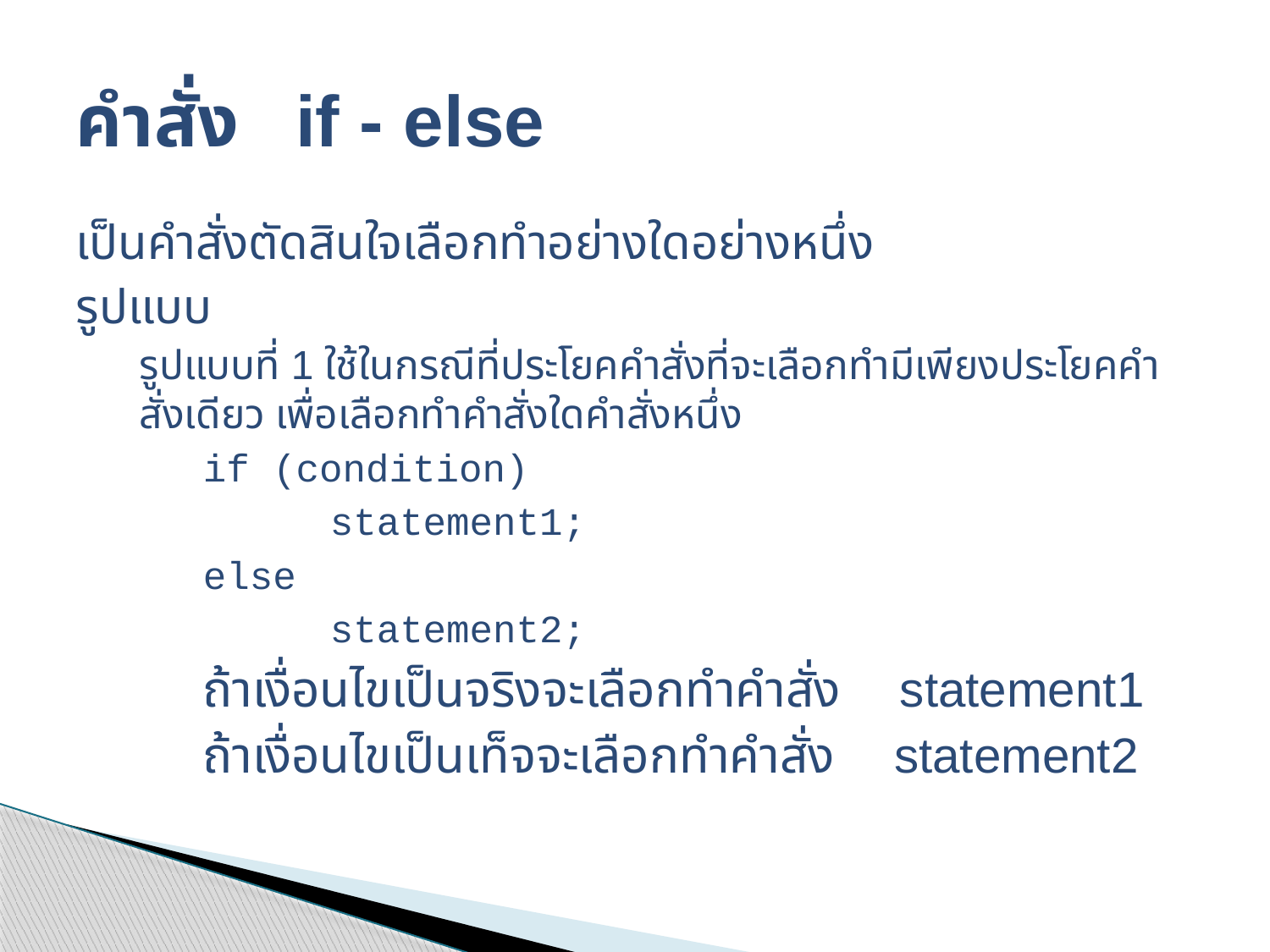

# คำสั่ง   if - else
เป็นคำสั่งตัดสินใจเลือกทำอย่างใดอย่างหนึ่ง
รูปแบบ
รูปแบบที่ 1 ใช้ในกรณีที่ประโยคคำสั่งที่จะเลือกทำมีเพียงประโยคคำสั่งเดียว เพื่อเลือกทำคำสั่งใดคำสั่งหนึ่ง
	if (condition)
   		statement1;
	else
   		statement2;
 	ถ้าเงื่อนไขเป็นจริงจะเลือกทำคำสั่ง  statement1
	ถ้าเงื่อนไขเป็นเท็จจะเลือกทำคำสั่ง  statement2